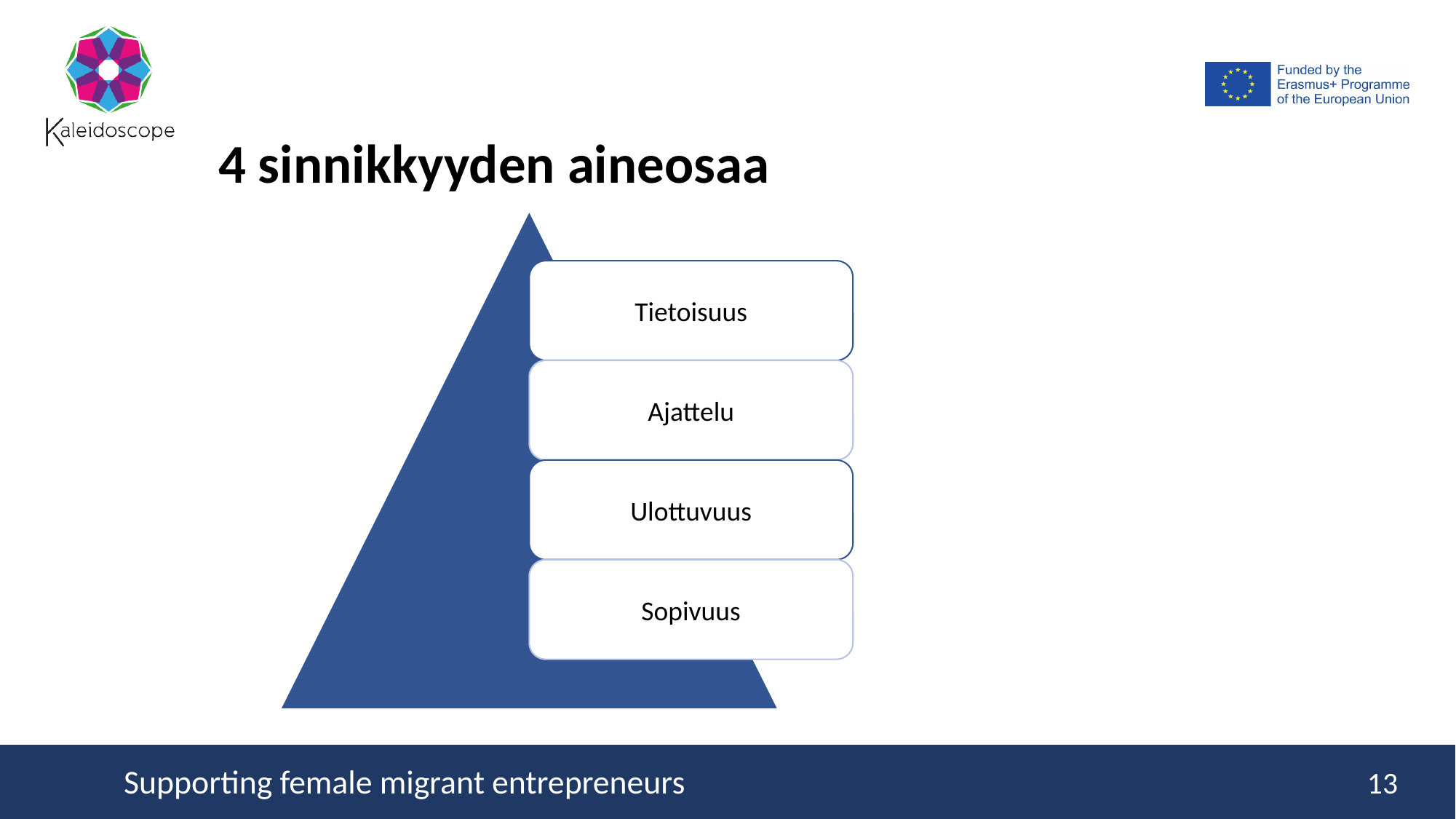

4 sinnikkyyden aineosaa
Tietoisuus
Ajattelu
Ulottuvuus
Sopivuus
13